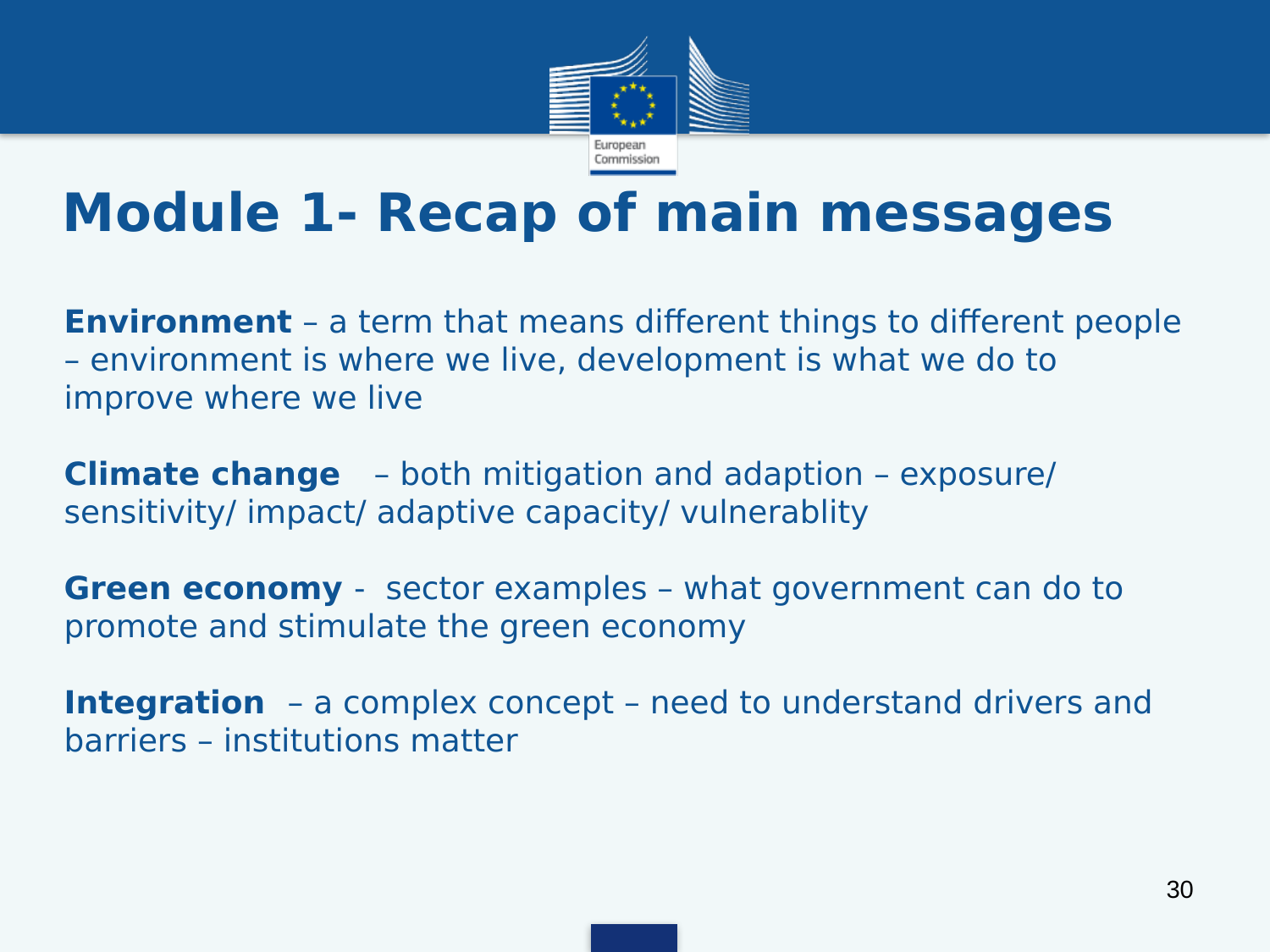

# Module 1- Recap of main messages
Environment – a term that means different things to different people – environment is where we live, development is what we do to improve where we live

Climate change   – both mitigation and adaption – exposure/ sensitivity/ impact/ adaptive capacity/ vulnerablity

Green economy -  sector examples – what government can do to promote and stimulate the green economy

Integration  – a complex concept – need to understand drivers and barriers – institutions matter

30